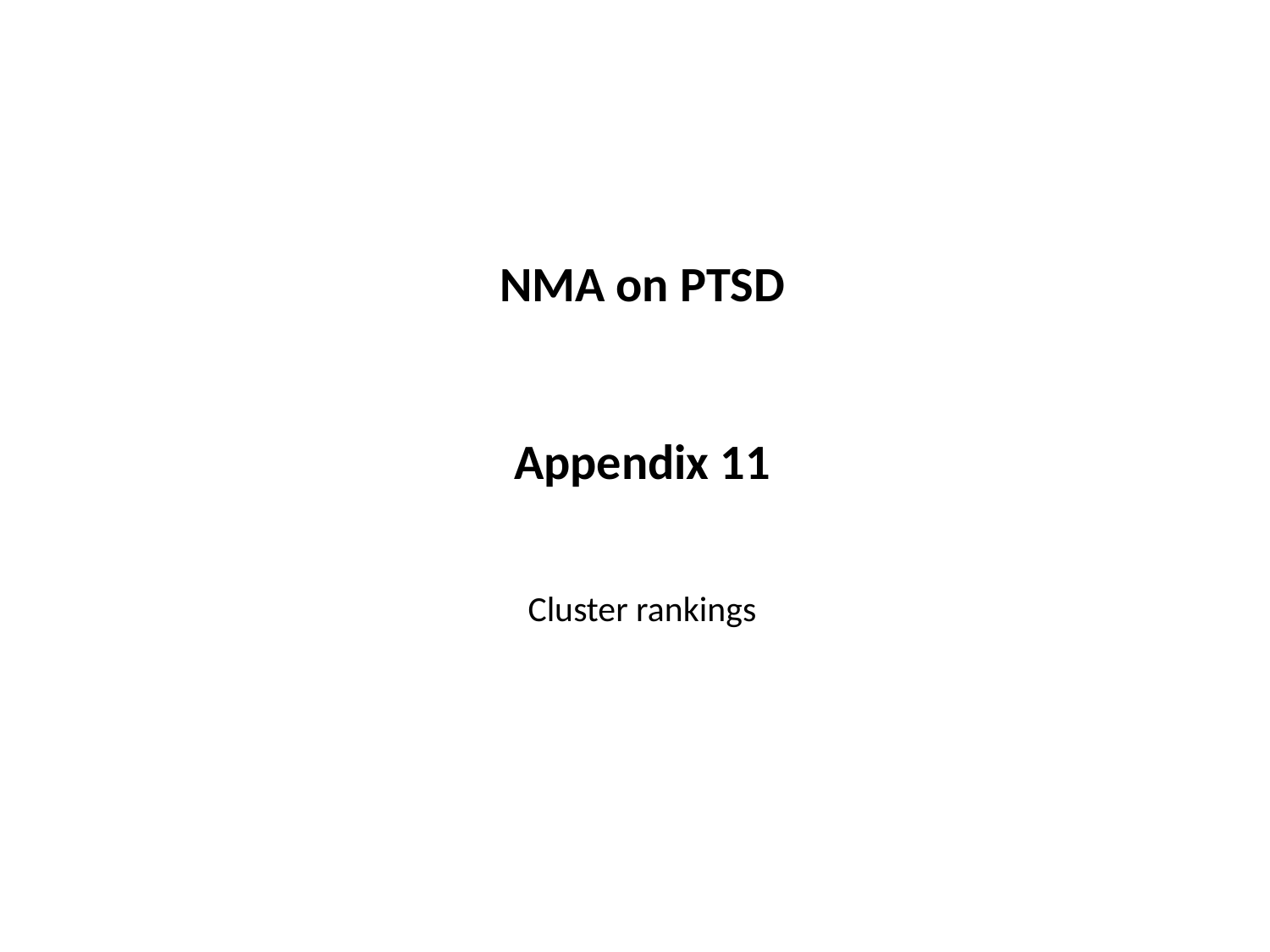

NMA on PTSD

Appendix 11

Cluster rankings